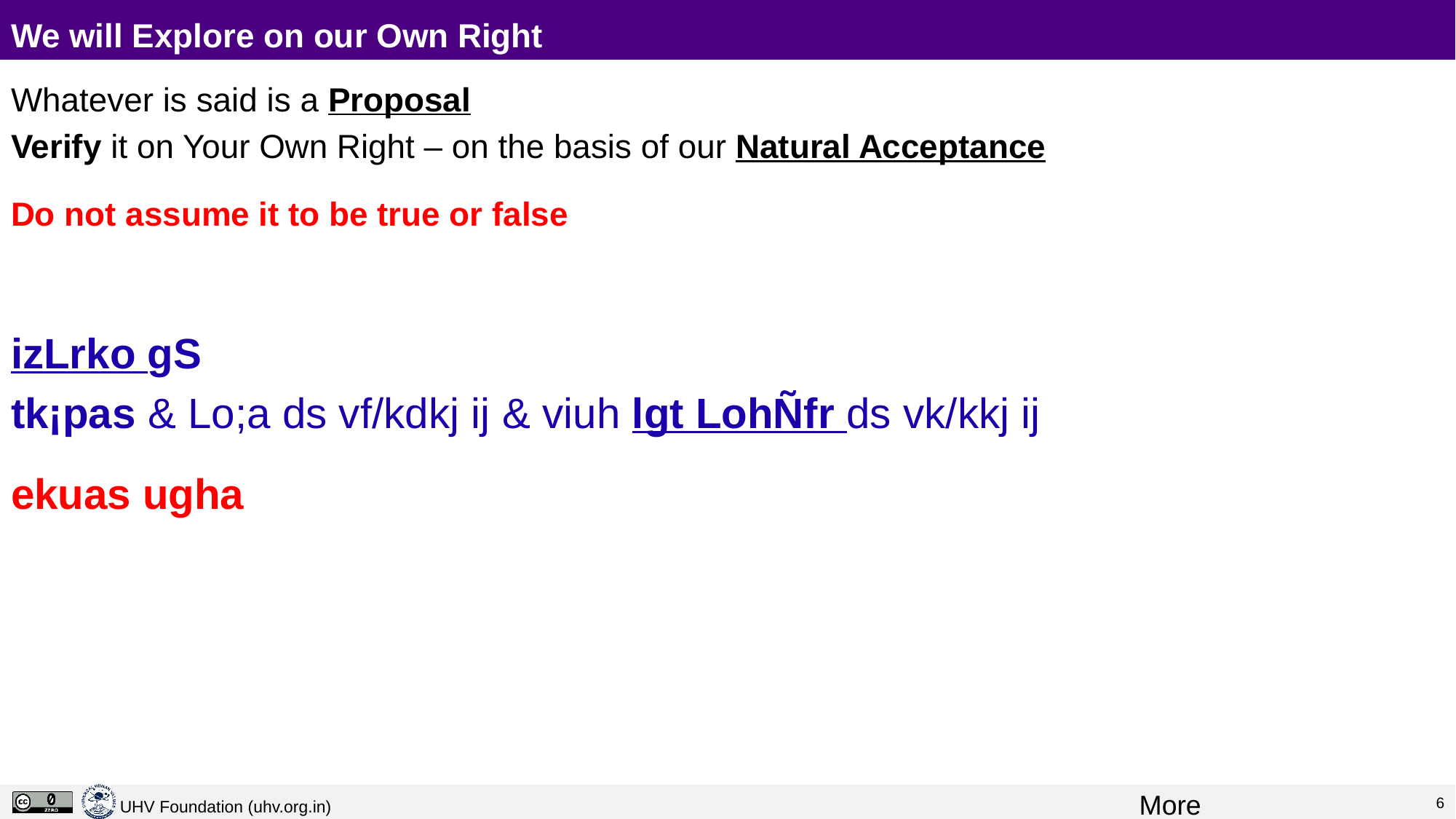

# We will Explore on our Own Right
Whatever is said is a Proposal
Verify it on Your Own Right – on the basis of our Natural Acceptance

Do not assume it to be true or false

izLrko gS
tk¡pas & Lo;a ds vf/kdkj ij & viuh lgt LohÑfr ds vk/kkj ij

ekuas ugha
More